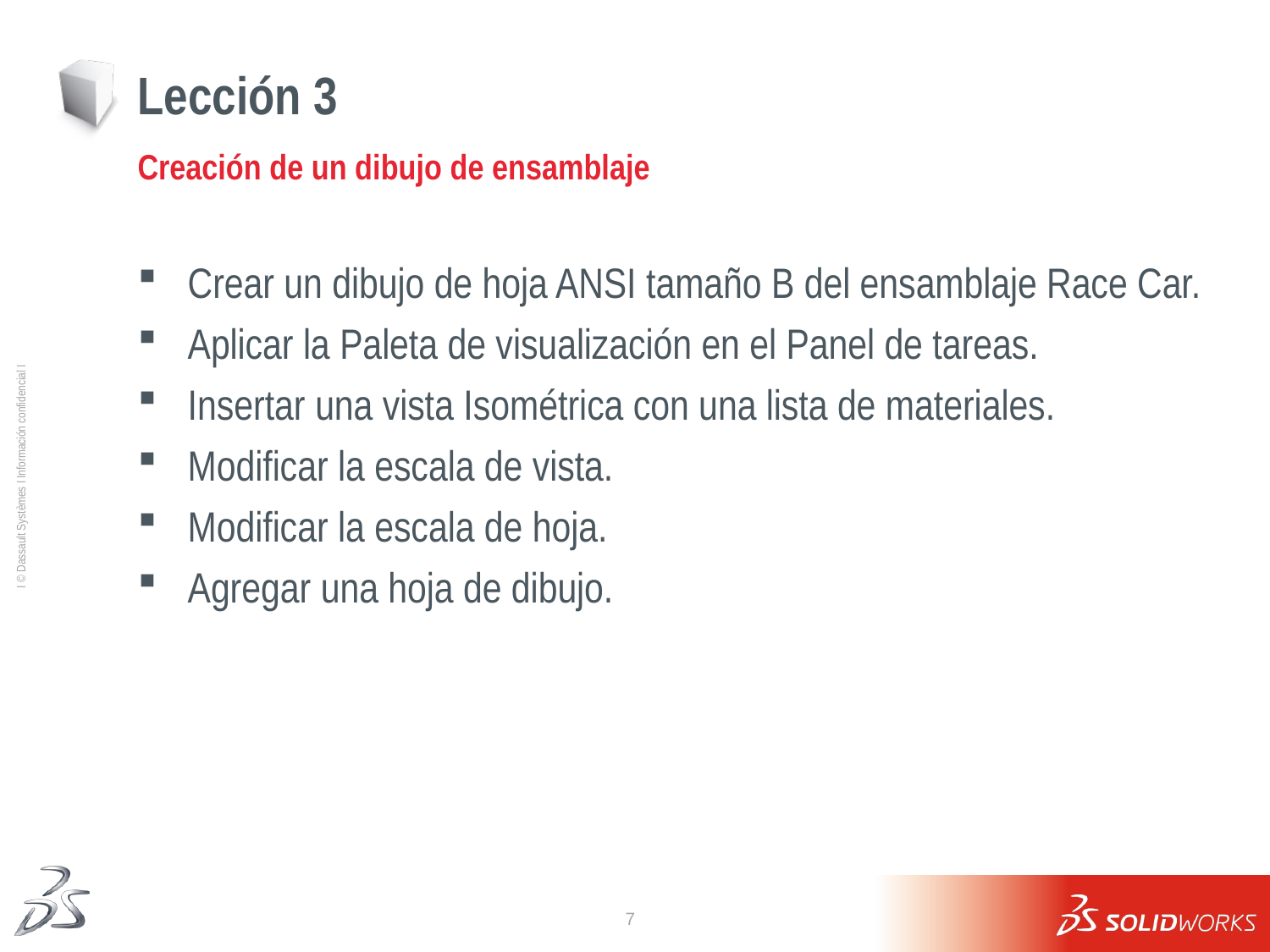

# Lección 3
Creación de un dibujo de ensamblaje
Crear un dibujo de hoja ANSI tamaño B del ensamblaje Race Car.
Aplicar la Paleta de visualización en el Panel de tareas.
Insertar una vista Isométrica con una lista de materiales.
Modificar la escala de vista.
Modificar la escala de hoja.
Agregar una hoja de dibujo.